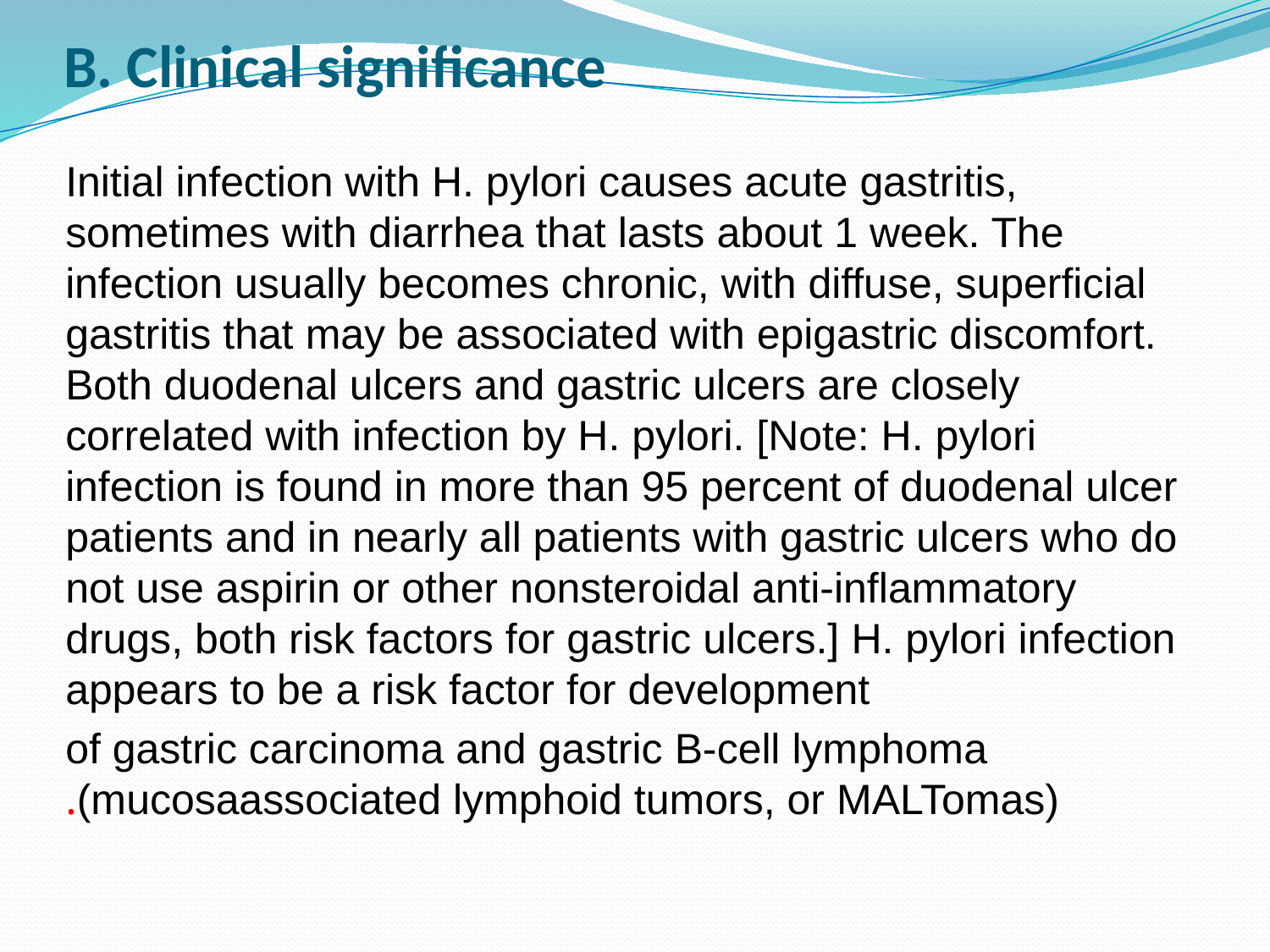

# B. Clinical significance
Initial infection with H. pylori causes acute gastritis, sometimes with diarrhea that lasts about 1 week. The infection usually becomes chronic, with diffuse, superficial gastritis that may be associated with epigastric discomfort. Both duodenal ulcers and gastric ulcers are closely correlated with infection by H. pylori. [Note: H. pylori infection is found in more than 95 percent of duodenal ulcer patients and in nearly all patients with gastric ulcers who do not use aspirin or other nonsteroidal anti-inflammatory drugs, both risk factors for gastric ulcers.] H. pylori infection appears to be a risk factor for development
of gastric carcinoma and gastric B-cell lymphoma (mucosaassociated lymphoid tumors, or MALTomas).